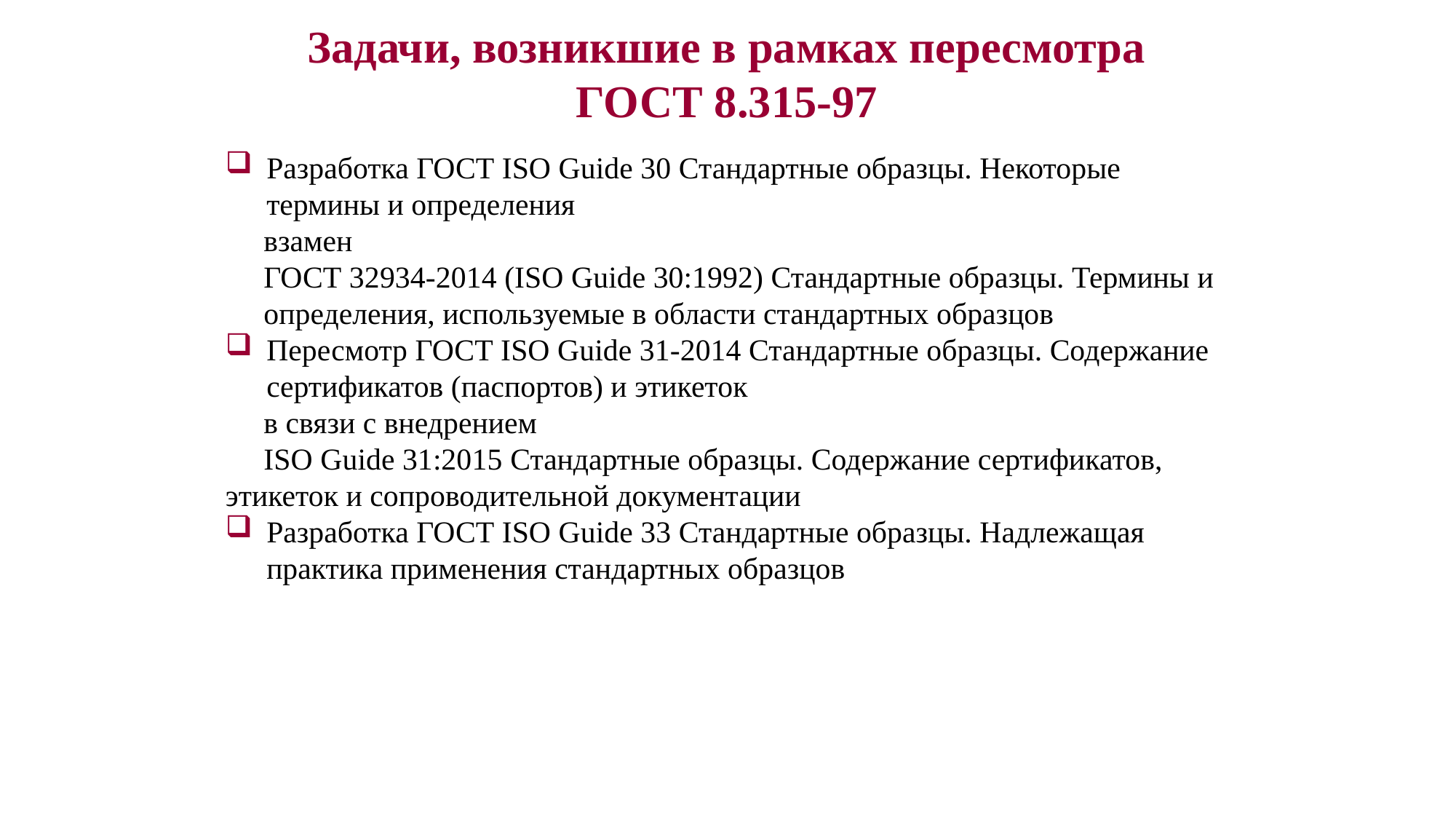

Задачи, возникшие в рамках пересмотра
ГОСТ 8.315-97

Разработка ГОСТ ISO Guide 30 Стандартные образцы. Некоторые термины и определения
     взамен
     ГОСТ 32934-2014 (ISO Guide 30:1992) Стандартные образцы. Термины и
     определения, используемые в области стандартных образцов
Пересмотр ГОСТ ISO Guide 31-2014 Стандартные образцы. Содержание сертификатов (паспортов) и этикеток
     в связи с внедрением
     ISO Guide 31:2015 Стандартные образцы. Содержание сертификатов, этикеток и сопроводительной документации
Разработка ГОСТ ISO Guide 33 Стандартные образцы. Надлежащая практика применения стандартных образцов